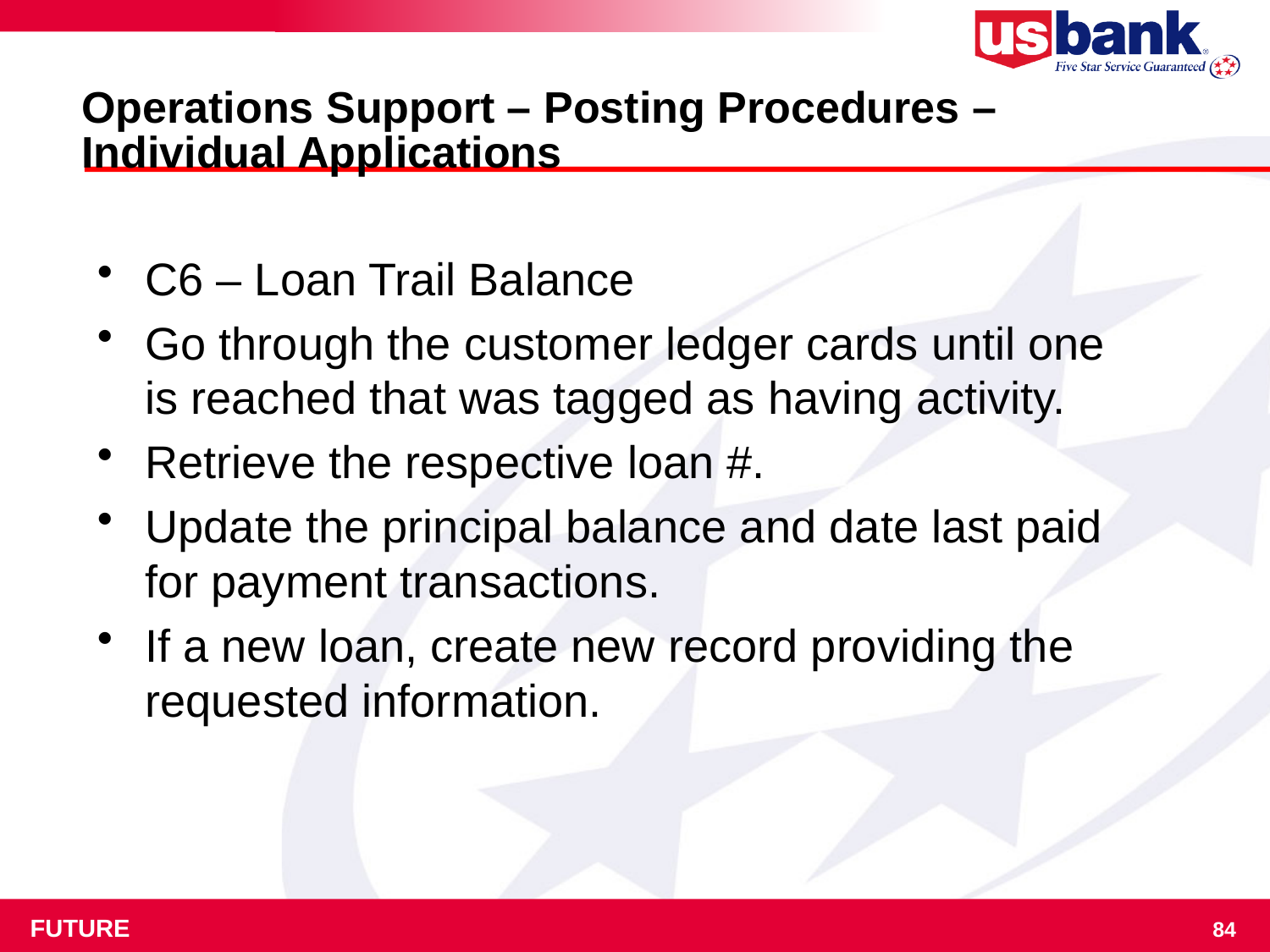

# Operations Support – Posting Procedures – Individual Applications
C6 – Loan Trail Balance
Go through the customer ledger cards until one is reached that was tagged as having activity.
Retrieve the respective loan #.
Update the principal balance and date last paid for payment transactions.
If a new loan, create new record providing the requested information.